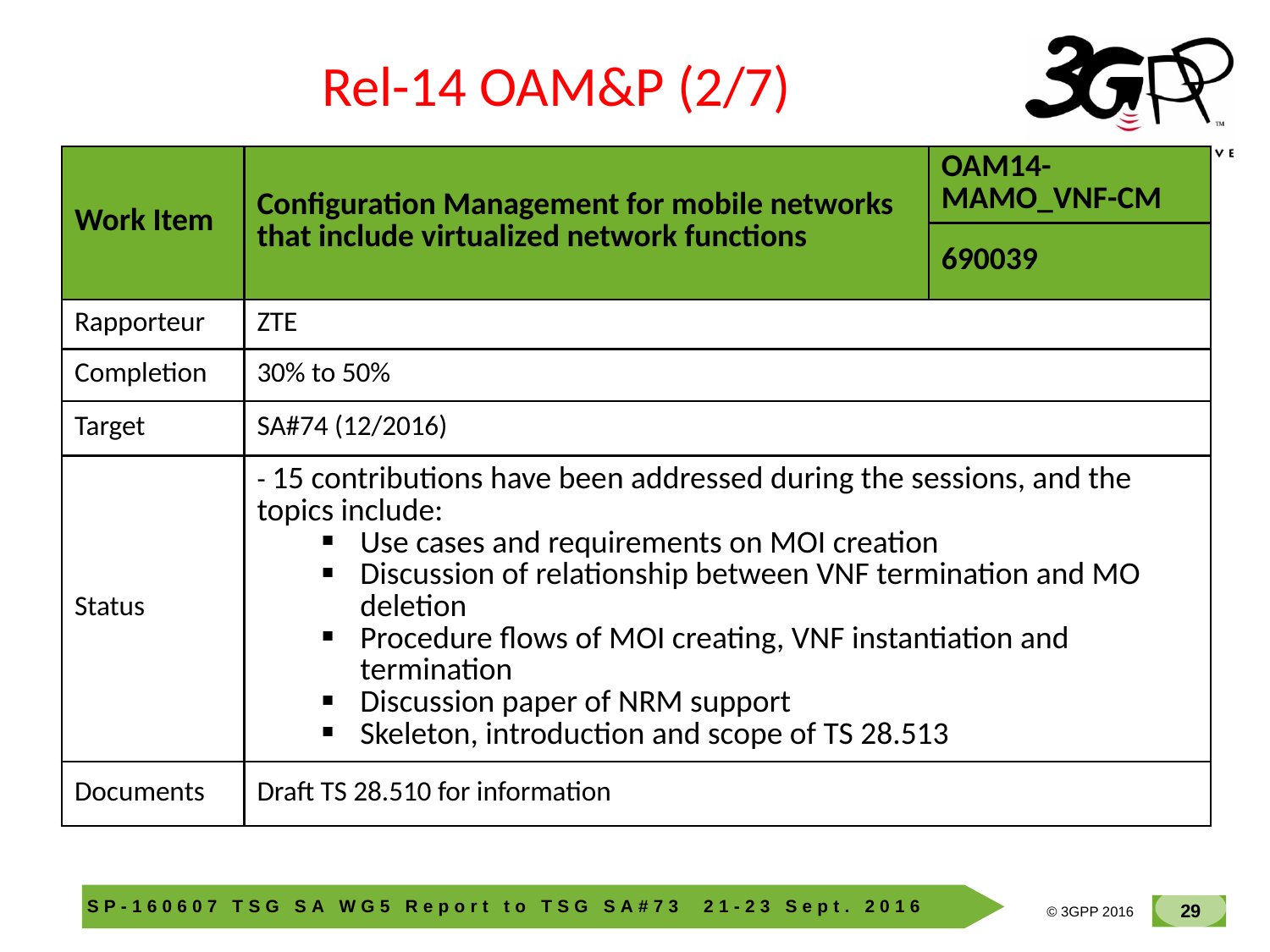

Rel-14 OAM&P (2/7)
| Work Item | Configuration Management for mobile networks that include virtualized network functions | OAM14-MAMO\_VNF-CM |
| --- | --- | --- |
|  |  | 690039 |
| Rapporteur | ZTE |  |
| Completion | 30% to 50% |  |
| Target | SA#74 (12/2016) |  |
| Status | - 15 contributions have been addressed during the sessions, and the topics include: Use cases and requirements on MOI creation Discussion of relationship between VNF termination and MO deletion Procedure flows of MOI creating, VNF instantiation and termination Discussion paper of NRM support Skeleton, introduction and scope of TS 28.513 |  |
| Documents | Draft TS 28.510 for information |  |